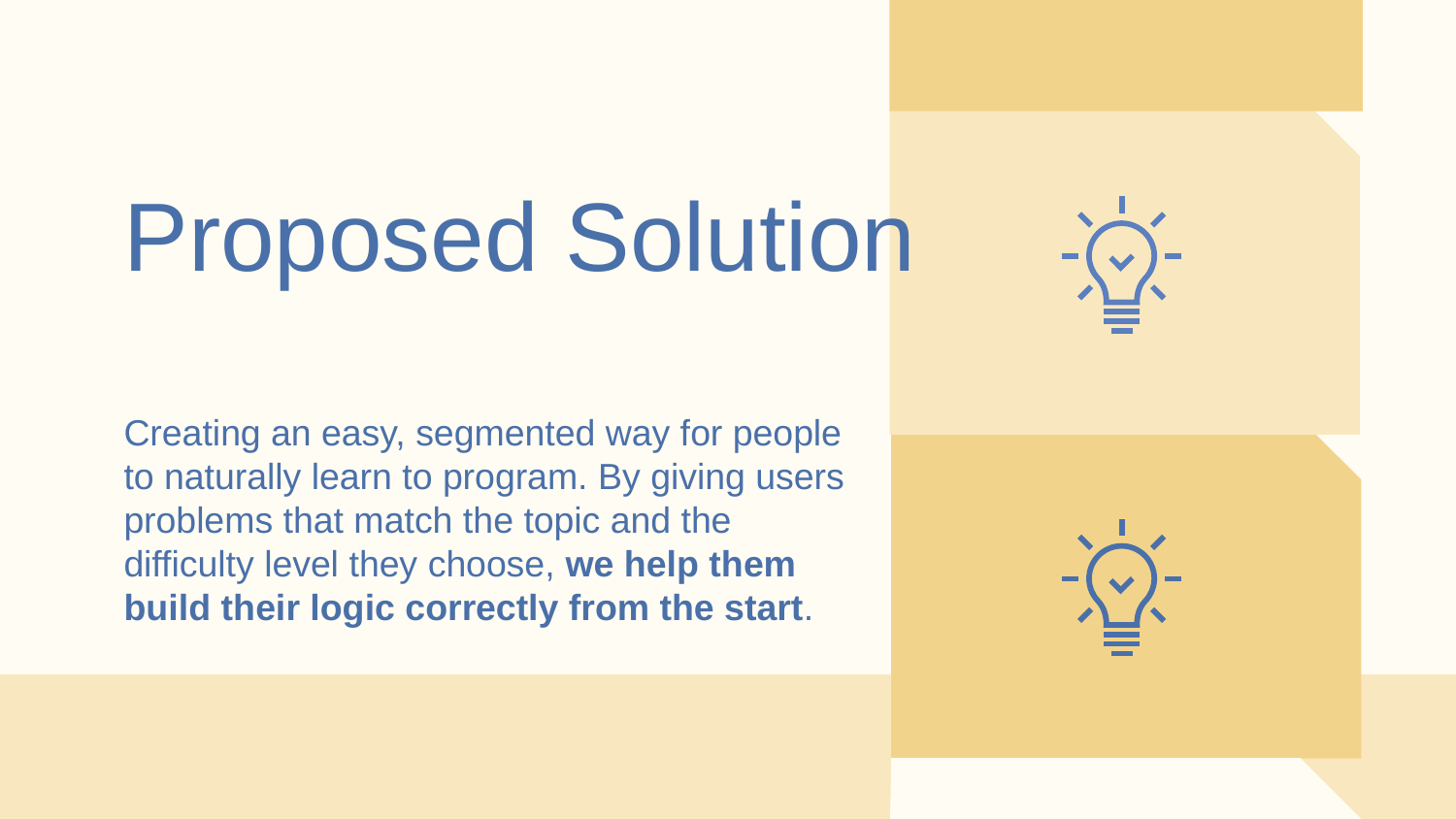

# Proposed Solution
Creating an easy, segmented way for people to naturally learn to program. By giving users problems that match the topic and the difficulty level they choose, we help them build their logic correctly from the start.